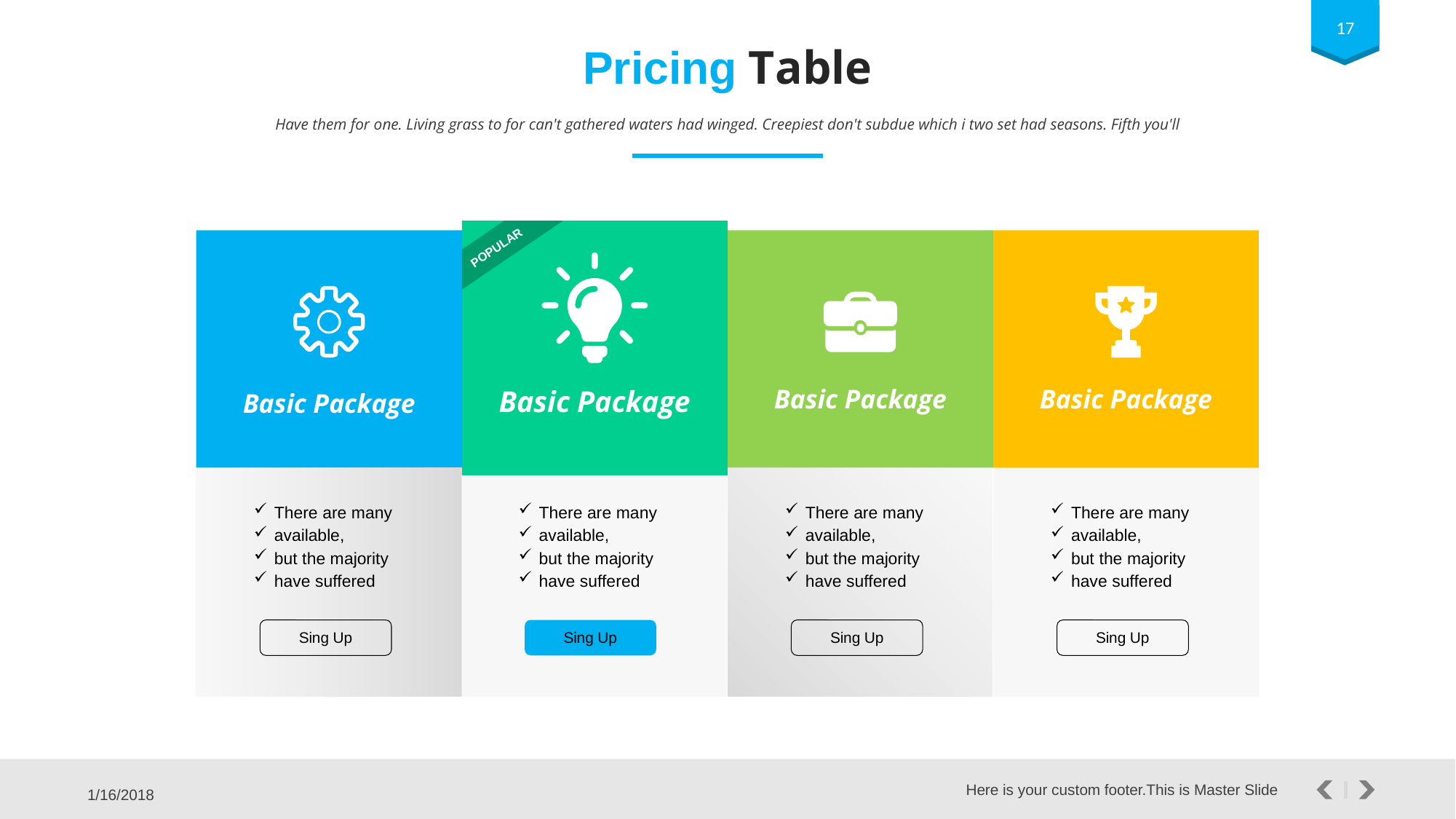

17
Pricing Table
Have them for one. Living grass to for can't gathered waters had winged. Creepiest don't subdue which i two set had seasons. Fifth you'll

POPULAR

Basic Package
Basic Package
Basic Package
Basic Package

There are many
available,
but the majority
have suffered
There are many
available,
but the majority
have suffered
There are many
available,
but the majority
have suffered
There are many
available,
but the majority
have suffered

Sing Up
Sing Up
Sing Up
Sing Up
17

Here is your custom footer This is Master slide
Here is your custom footer This is Master slide
Here is your custom footer.This is Master Slide
1/16/2018